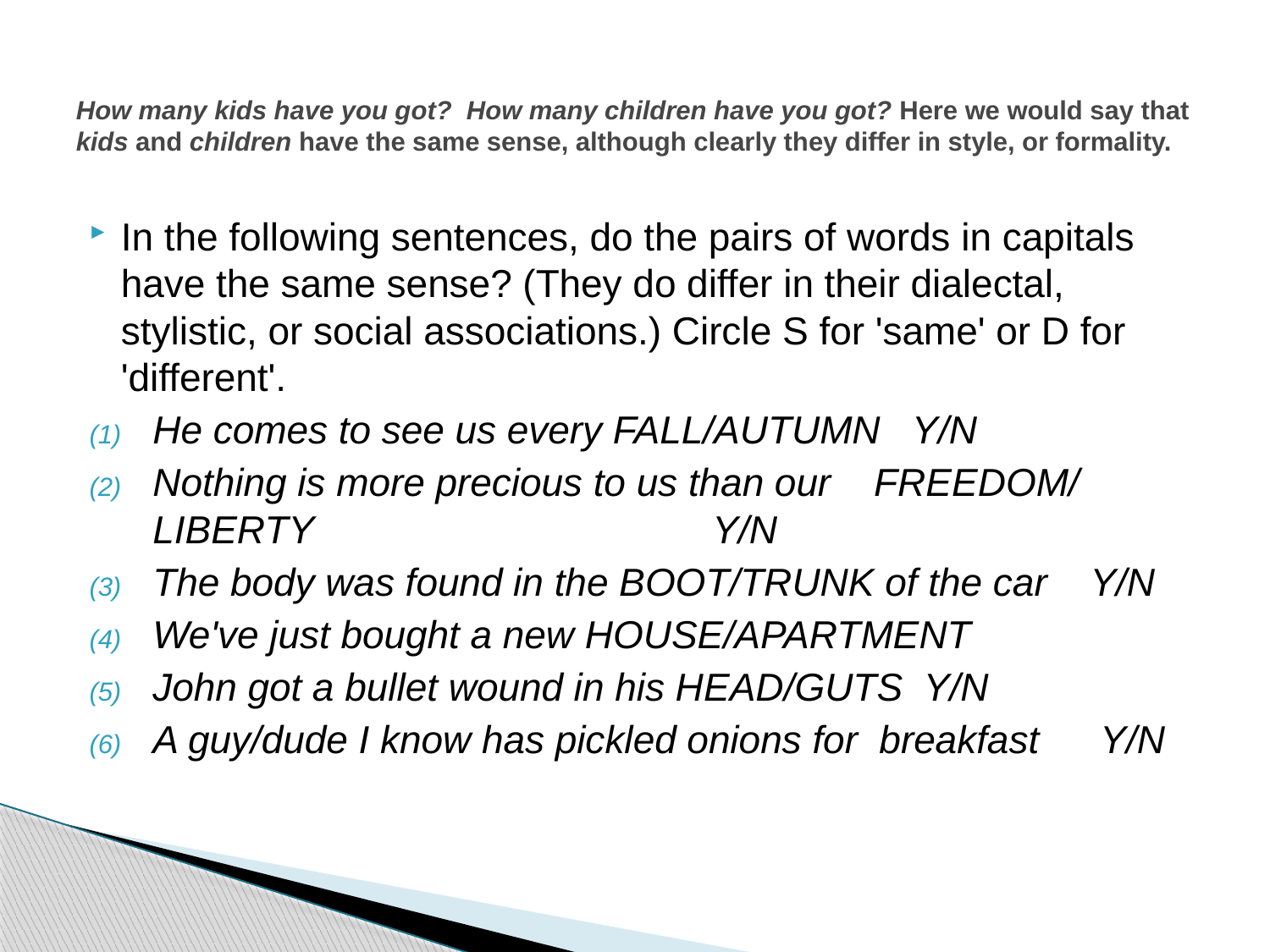

# How many kids have you got?  How many children have you got? Here we would say that kids and children have the same sense, although clearly they differ in style, or formality.
In the following sentences, do the pairs of words in capitals have the same sense? (They do differ in their dialectal, stylistic, or social associations.) Circle S for 'same' or D for 'different'.
He comes to see us every FALL/AUTUMN   Y/N
Nothing is more precious to us than our    FREEDOM/ LIBERTY                                     Y/N
The body was found in the BOOT/TRUNK of the car 							Y/N
We've just bought a new HOUSE/APARTMENT
John got a bullet wound in his HEAD/GUTS  Y/N
A guy/dude I know has pickled onions for  breakfast 						 Y/N